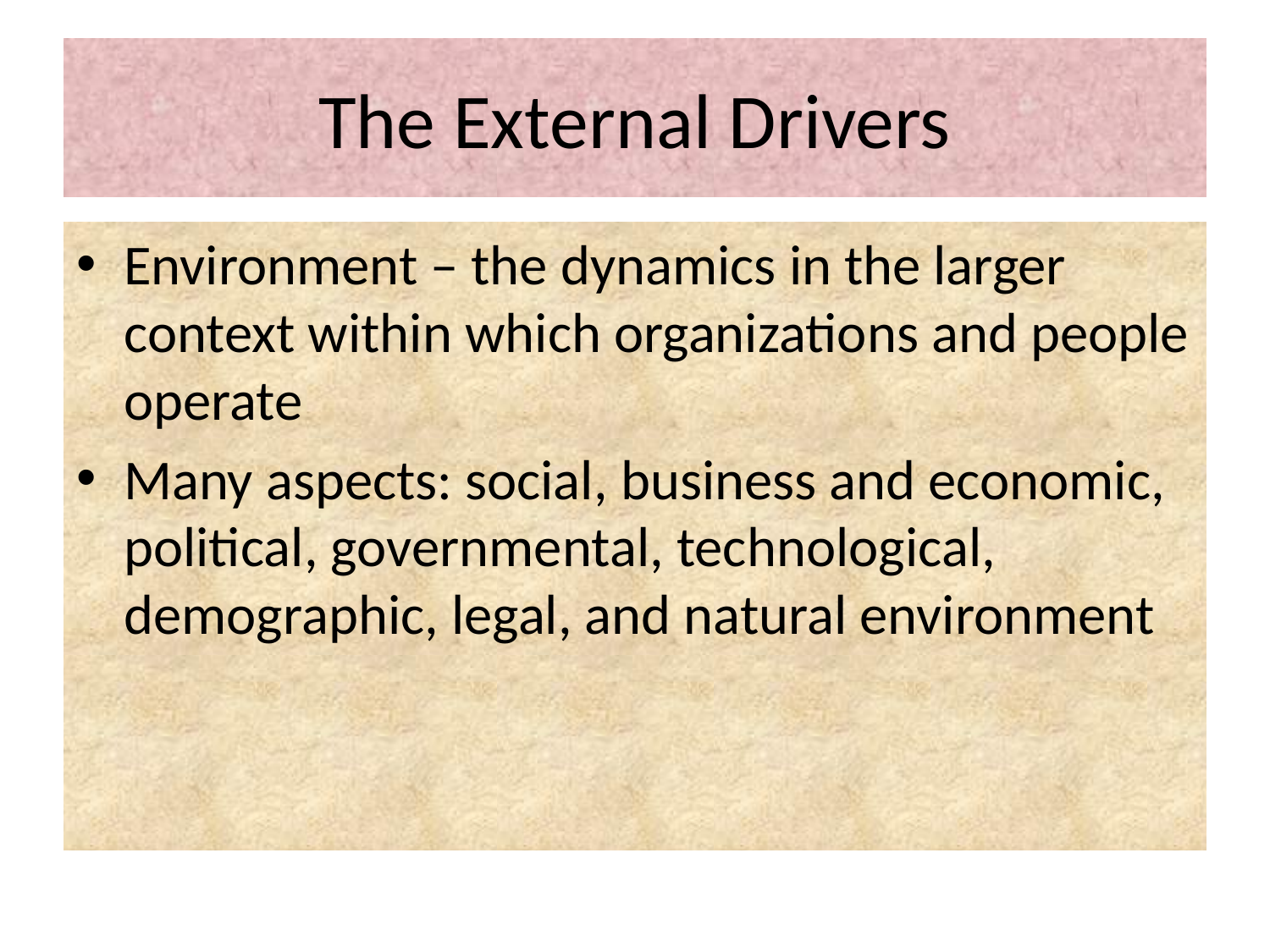

# The External Drivers
Environment – the dynamics in the larger context within which organizations and people operate
Many aspects: social, business and economic, political, governmental, technological, demographic, legal, and natural environment